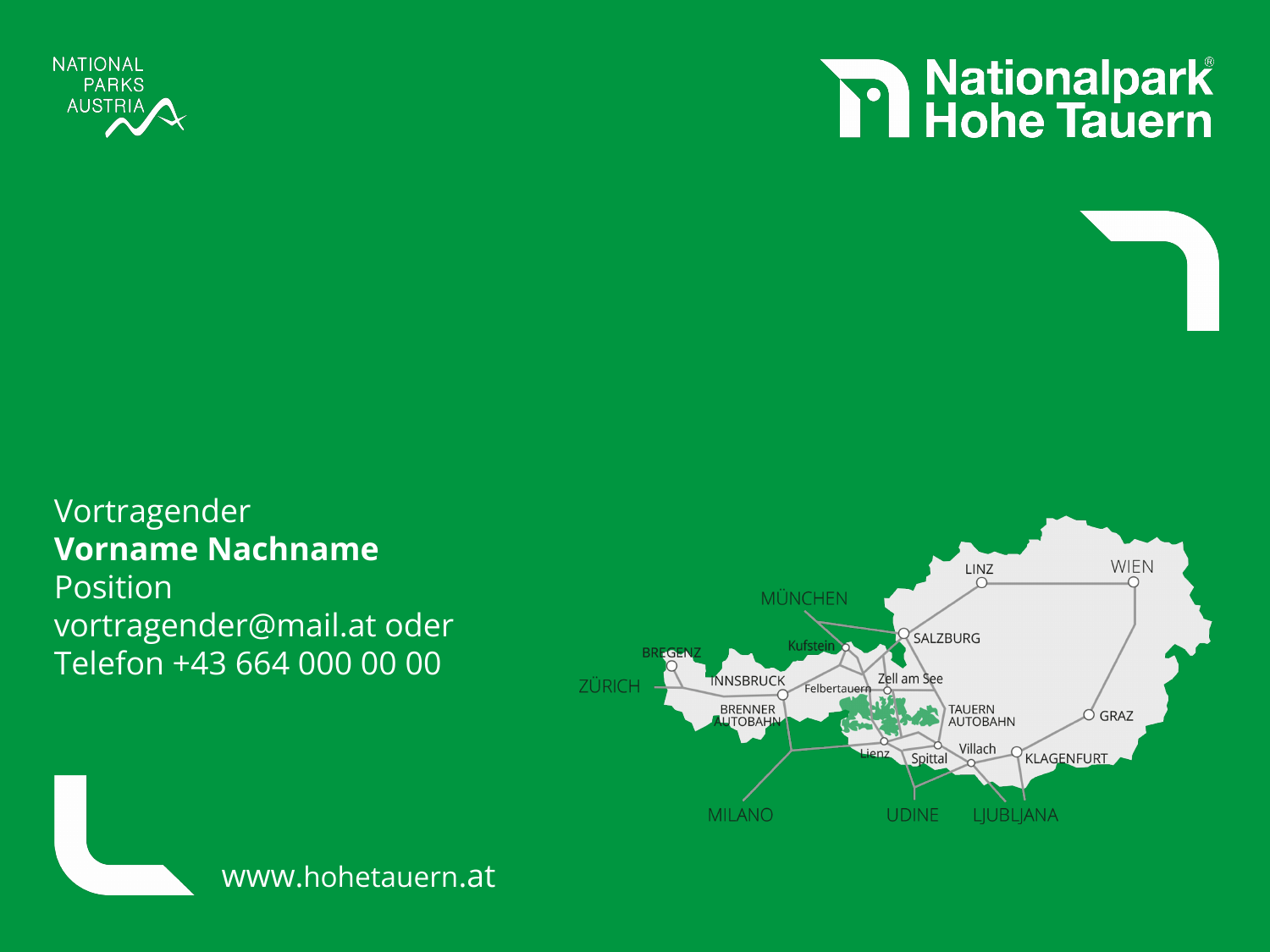

Vortragender
Vorname Nachname
Position
vortragender@mail.at oder
Telefon +43 664 000 00 00